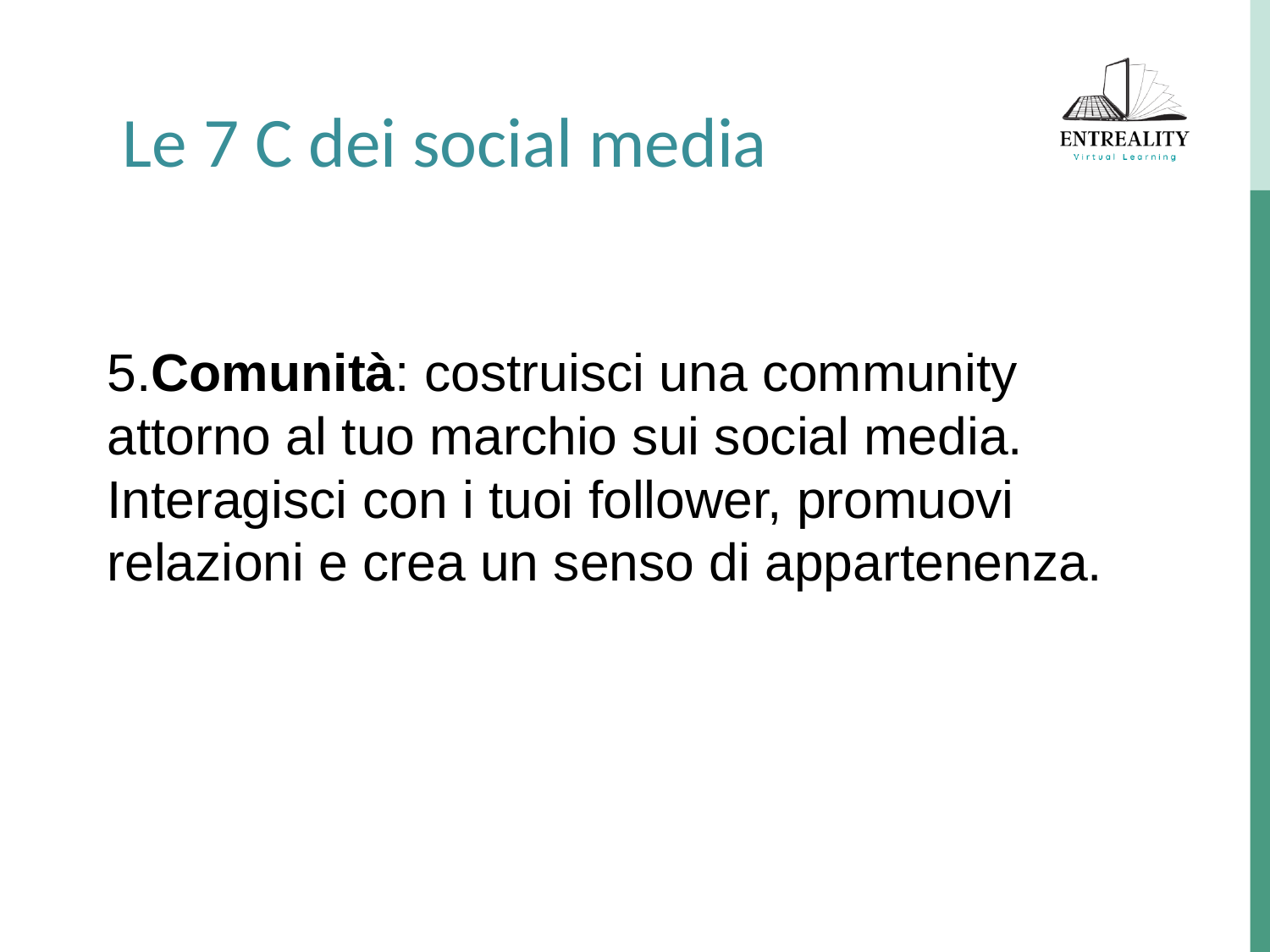

Le 7 C dei social media
5.Comunità: costruisci una community attorno al tuo marchio sui social media. Interagisci con i tuoi follower, promuovi relazioni e crea un senso di appartenenza.